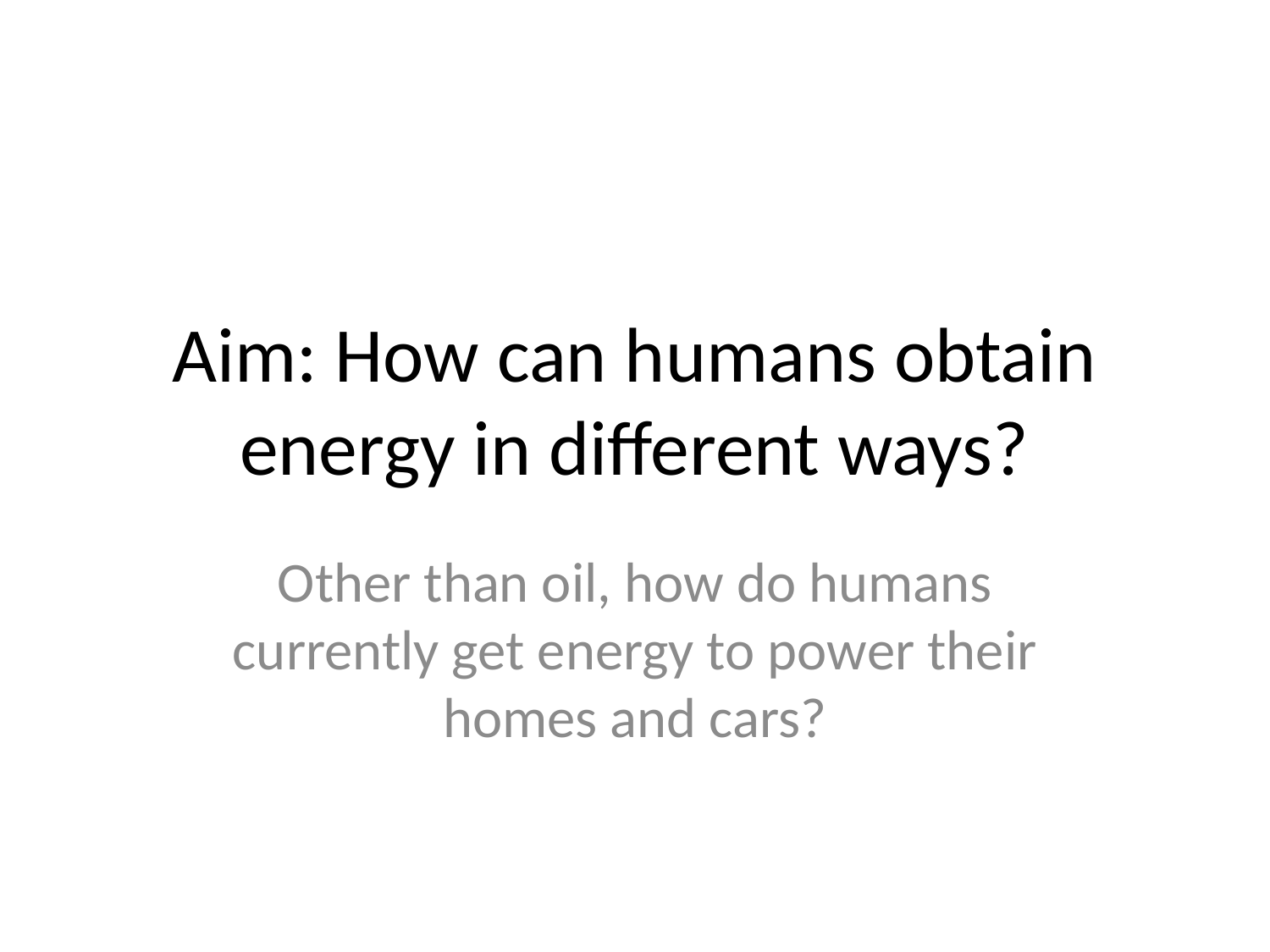

# Aim: How can humans obtain energy in different ways?
Other than oil, how do humans currently get energy to power their homes and cars?